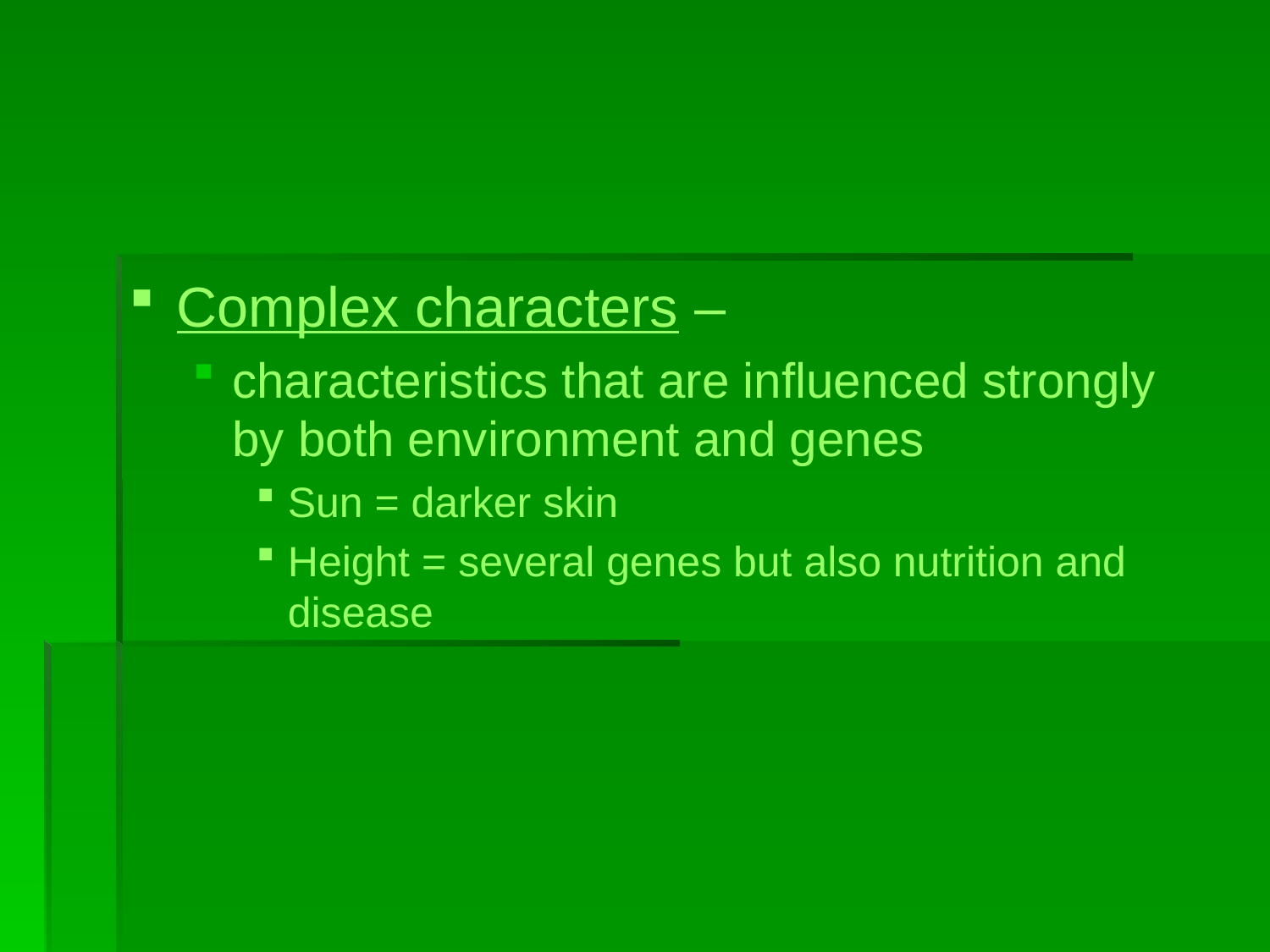

Complex characters –
characteristics that are influenced strongly by both environment and genes
Sun = darker skin
Height = several genes but also nutrition and disease